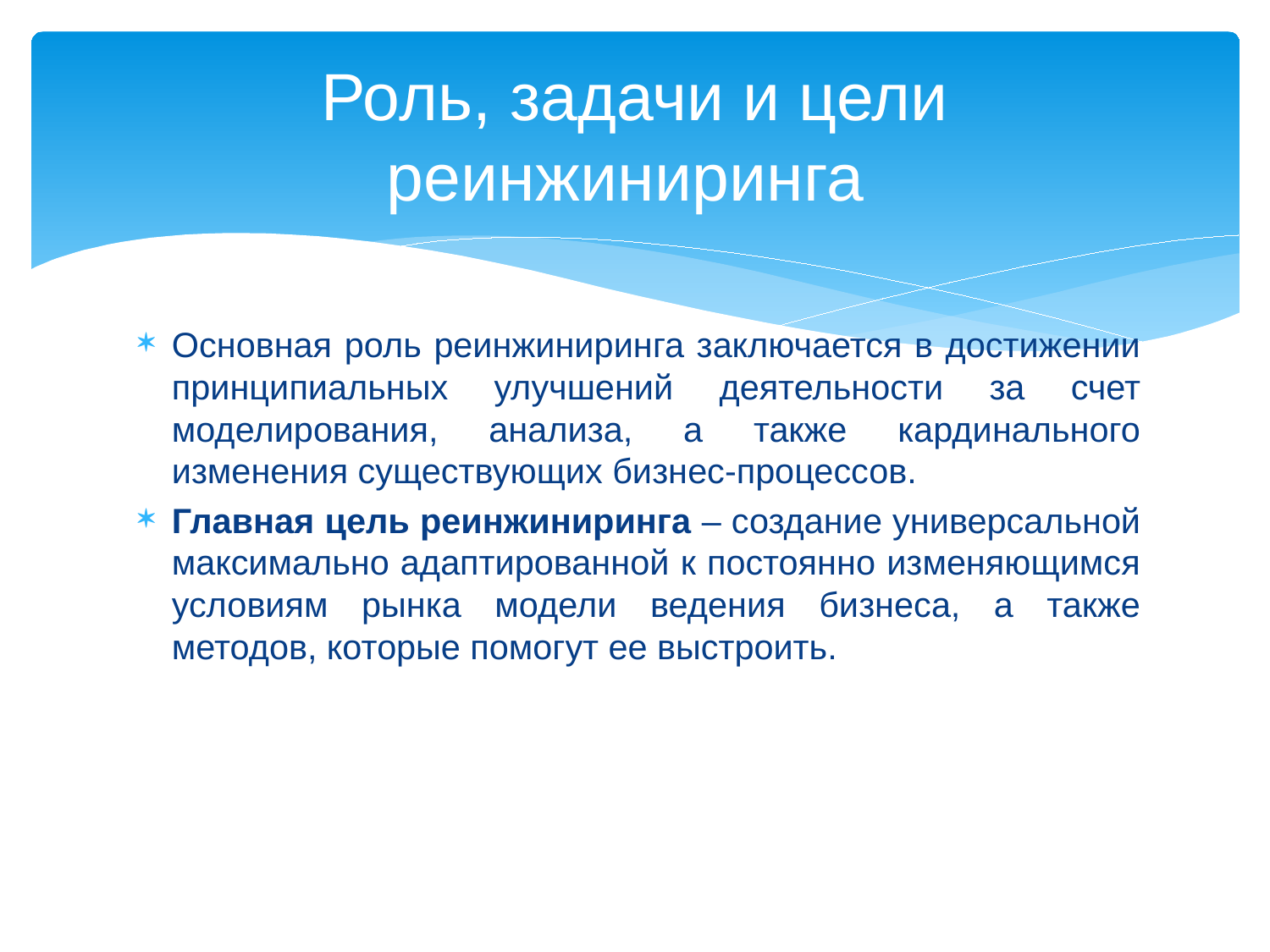

# Роль, задачи и цели реинжиниринга
Основная роль реинжиниринга заключается в достижении принципиальных улучшений деятельности за счет моделирования, анализа, а также кардинального изменения существующих бизнес-процессов.
Главная цель реинжиниринга – создание универсальной максимально адаптированной к постоянно изменяющимся условиям рынка модели ведения бизнеса, а также методов, которые помогут ее выстроить.